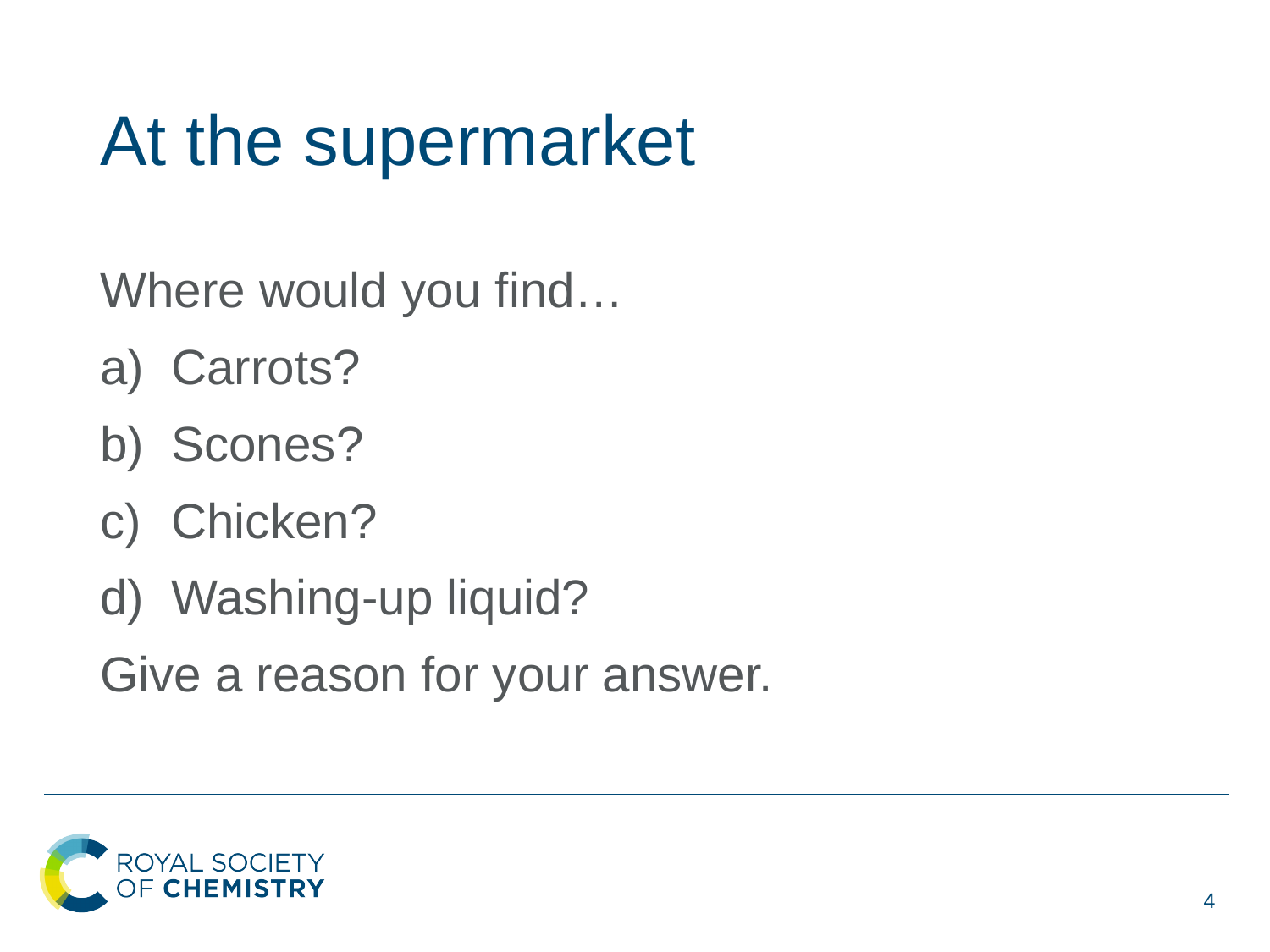

# At the supermarket
Where would you find…
Carrots?
Scones?
Chicken?
Washing-up liquid?
Give a reason for your answer.
4